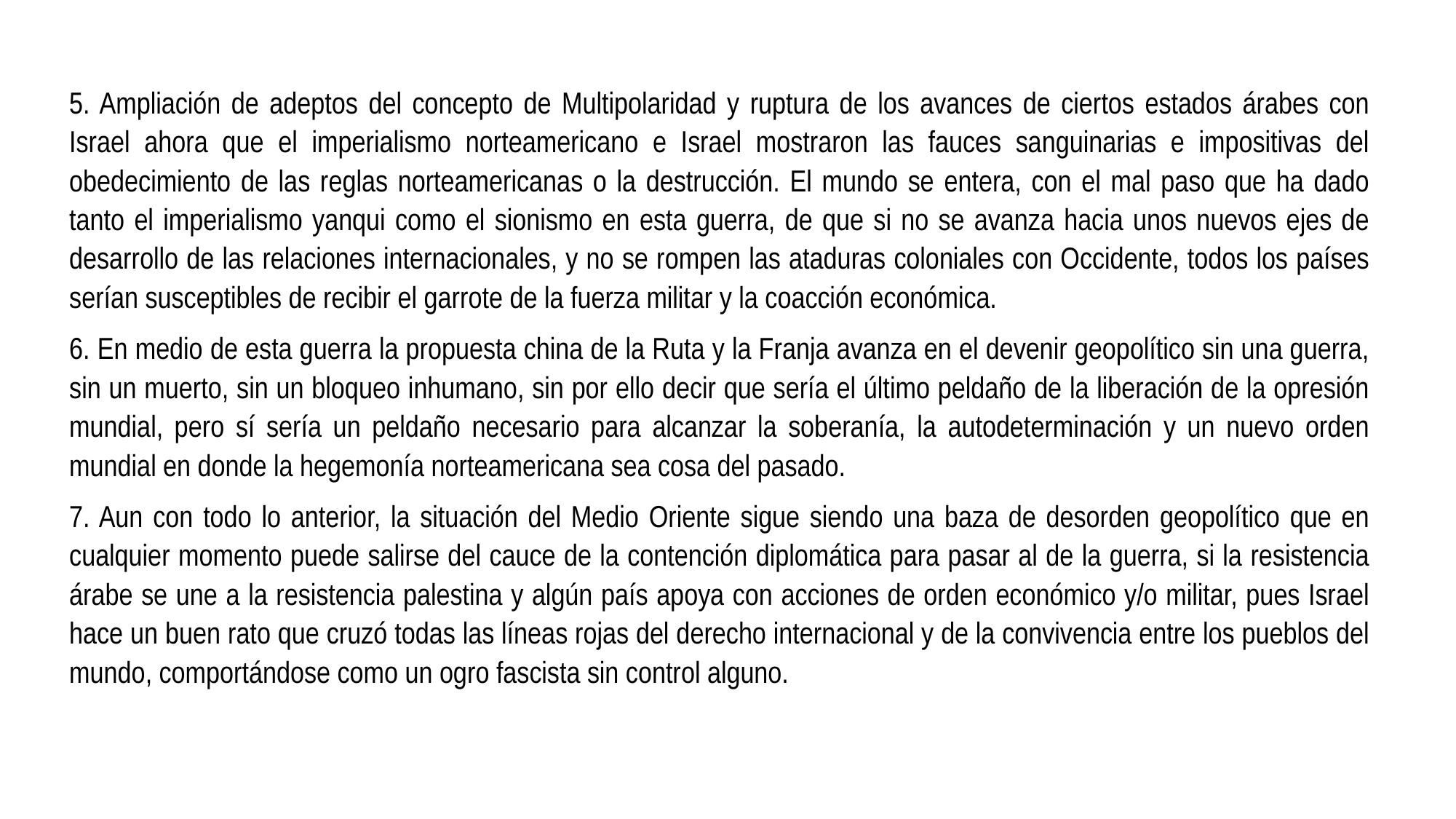

5. Ampliación de adeptos del concepto de Multipolaridad y ruptura de los avances de ciertos estados árabes con Israel ahora que el imperialismo norteamericano e Israel mostraron las fauces sanguinarias e impositivas del obedecimiento de las reglas norteamericanas o la destrucción. El mundo se entera, con el mal paso que ha dado tanto el imperialismo yanqui como el sionismo en esta guerra, de que si no se avanza hacia unos nuevos ejes de desarrollo de las relaciones internacionales, y no se rompen las ataduras coloniales con Occidente, todos los países serían susceptibles de recibir el garrote de la fuerza militar y la coacción económica.
6. En medio de esta guerra la propuesta china de la Ruta y la Franja avanza en el devenir geopolítico sin una guerra, sin un muerto, sin un bloqueo inhumano, sin por ello decir que sería el último peldaño de la liberación de la opresión mundial, pero sí sería un peldaño necesario para alcanzar la soberanía, la autodeterminación y un nuevo orden mundial en donde la hegemonía norteamericana sea cosa del pasado.
7. Aun con todo lo anterior, la situación del Medio Oriente sigue siendo una baza de desorden geopolítico que en cualquier momento puede salirse del cauce de la contención diplomática para pasar al de la guerra, si la resistencia árabe se une a la resistencia palestina y algún país apoya con acciones de orden económico y/o militar, pues Israel hace un buen rato que cruzó todas las líneas rojas del derecho internacional y de la convivencia entre los pueblos del mundo, comportándose como un ogro fascista sin control alguno.